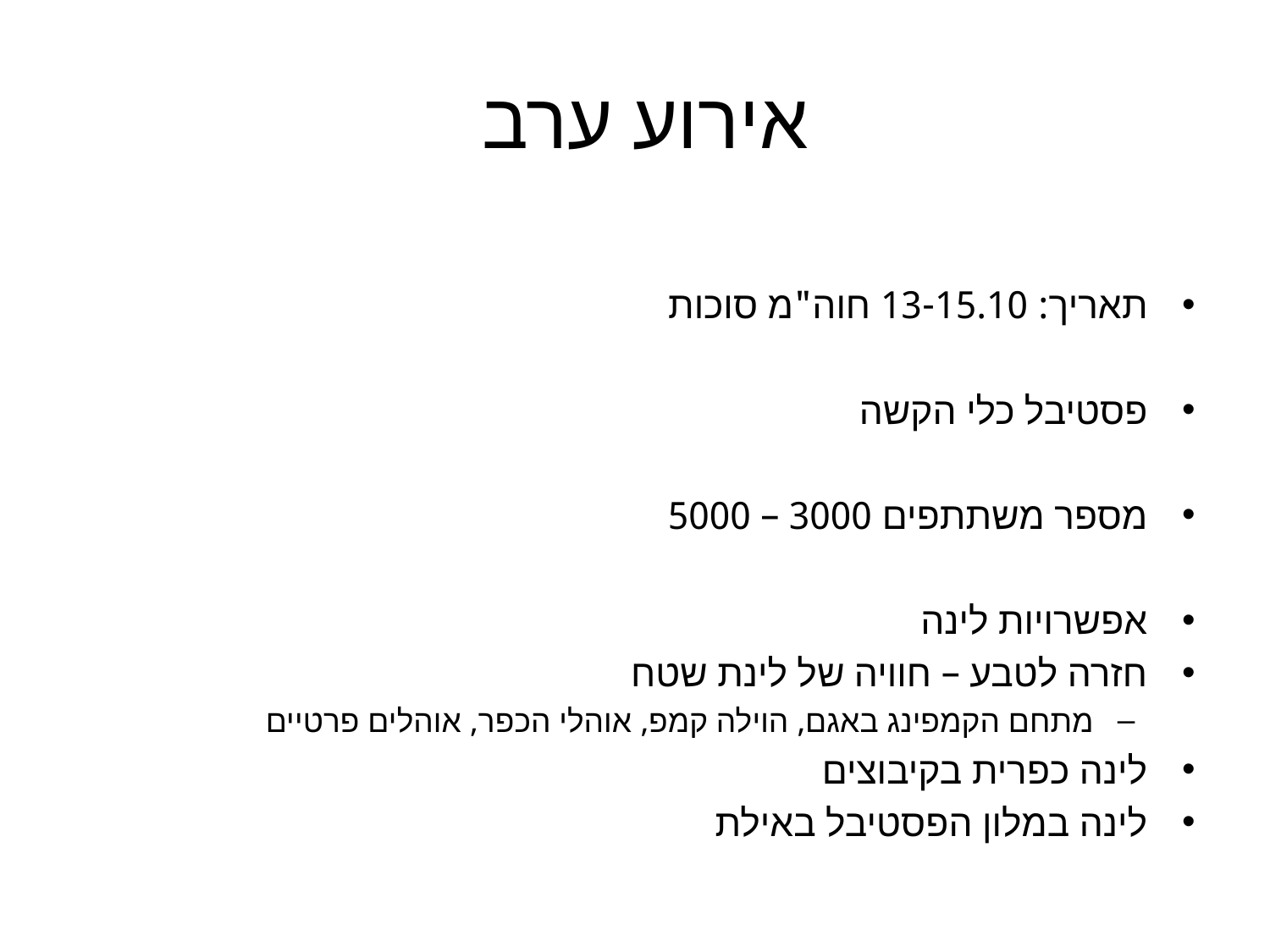

# אירוע ערב

תאריך: 13-15.10 חוה"מ סוכות

פסטיבל כלי הקשה

מספר משתתפים 3000 – 5000

אפשרויות לינה
חזרה לטבע – חוויה של לינת שטח
מתחם הקמפינג באגם, הוילה קמפ, אוהלי הכפר, אוהלים פרטיים
לינה כפרית בקיבוצים
לינה במלון הפסטיבל באילת